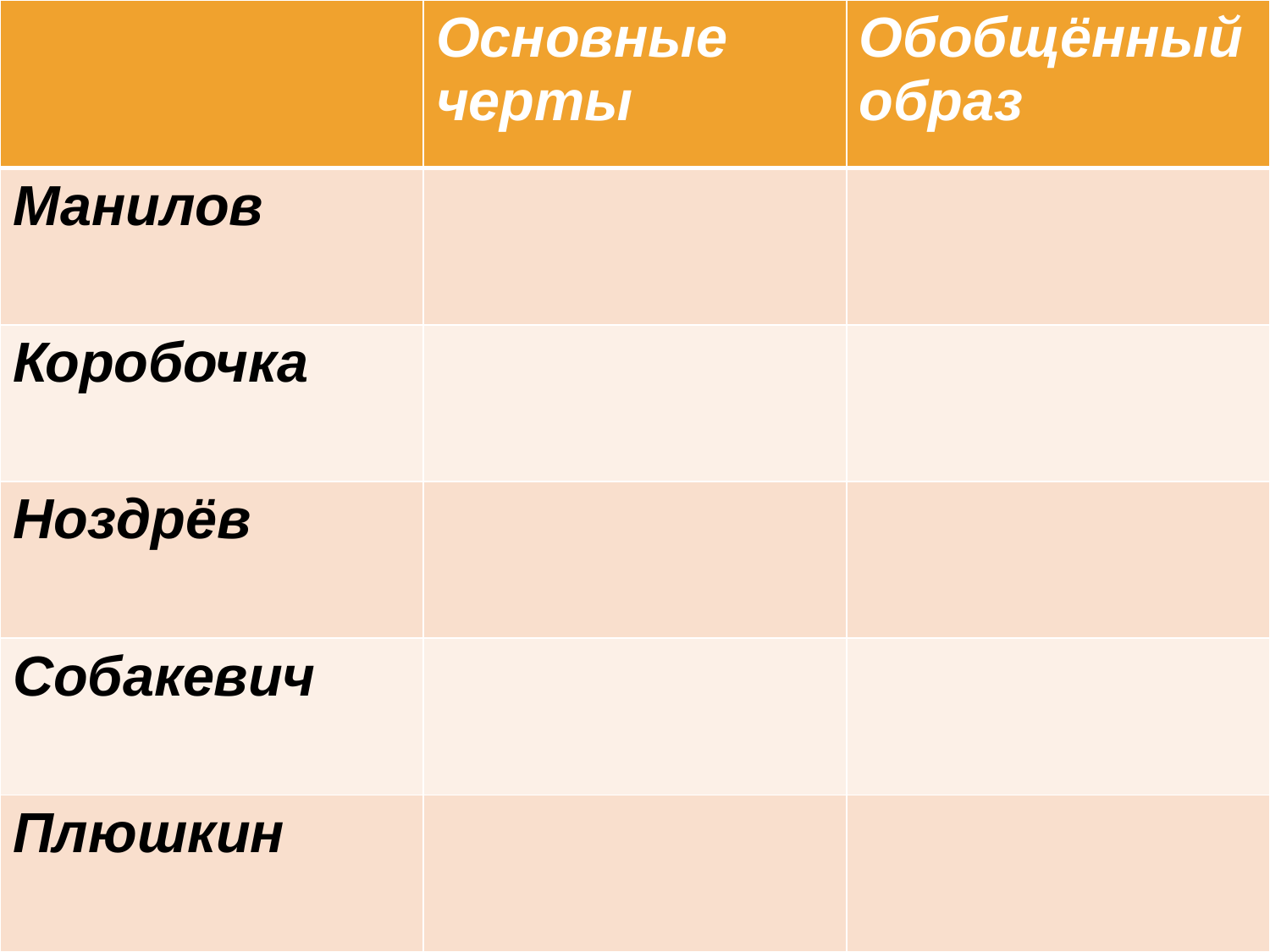

|  | Основные черты | Обобщённый образ |
| --- | --- | --- |
| Манилов |  |  |
| Коробочка |  |  |
| Ноздрёв |  |  |
| Собакевич |  |  |
| Плюшкин |  |  |